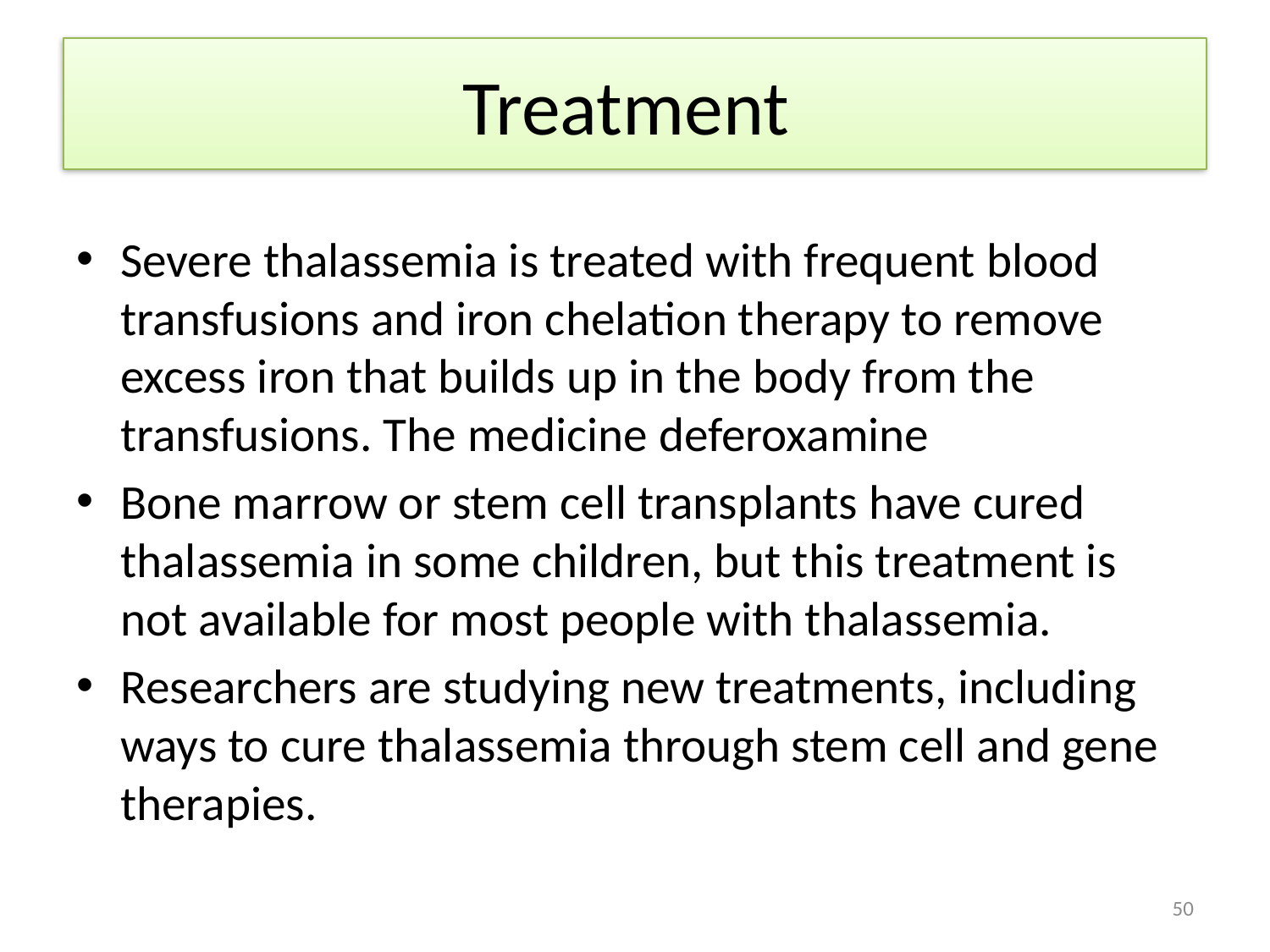

# Treatment
Severe thalassemia is treated with frequent blood transfusions and iron chelation therapy to remove excess iron that builds up in the body from the transfusions. The medicine deferoxamine
Bone marrow or stem cell transplants have cured thalassemia in some children, but this treatment is not available for most people with thalassemia.
Researchers are studying new treatments, including ways to cure thalassemia through stem cell and gene therapies.

50